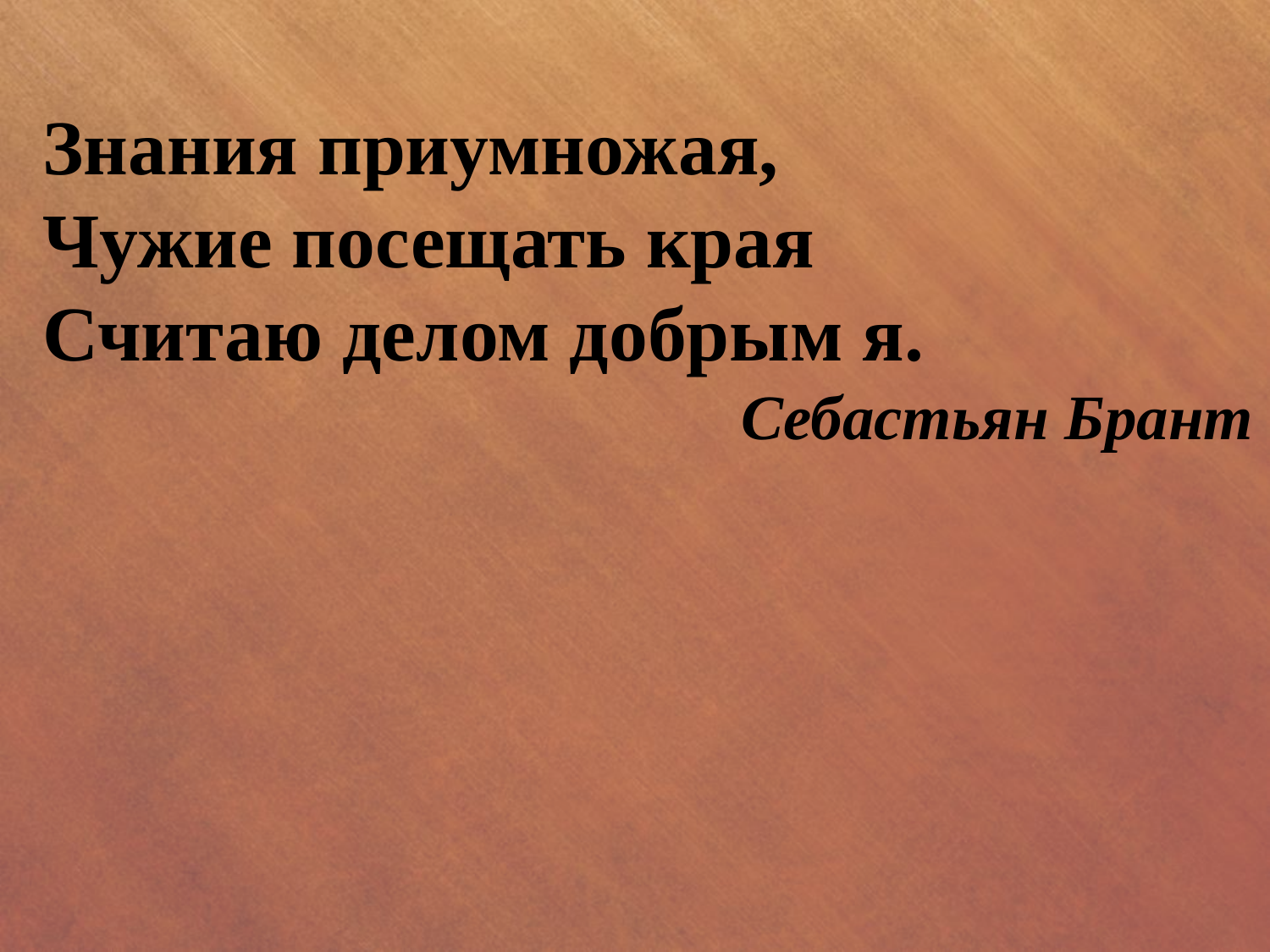

Знания приумножая,
Чужие посещать края
Считаю делом добрым я.
                                            Себастьян Брант